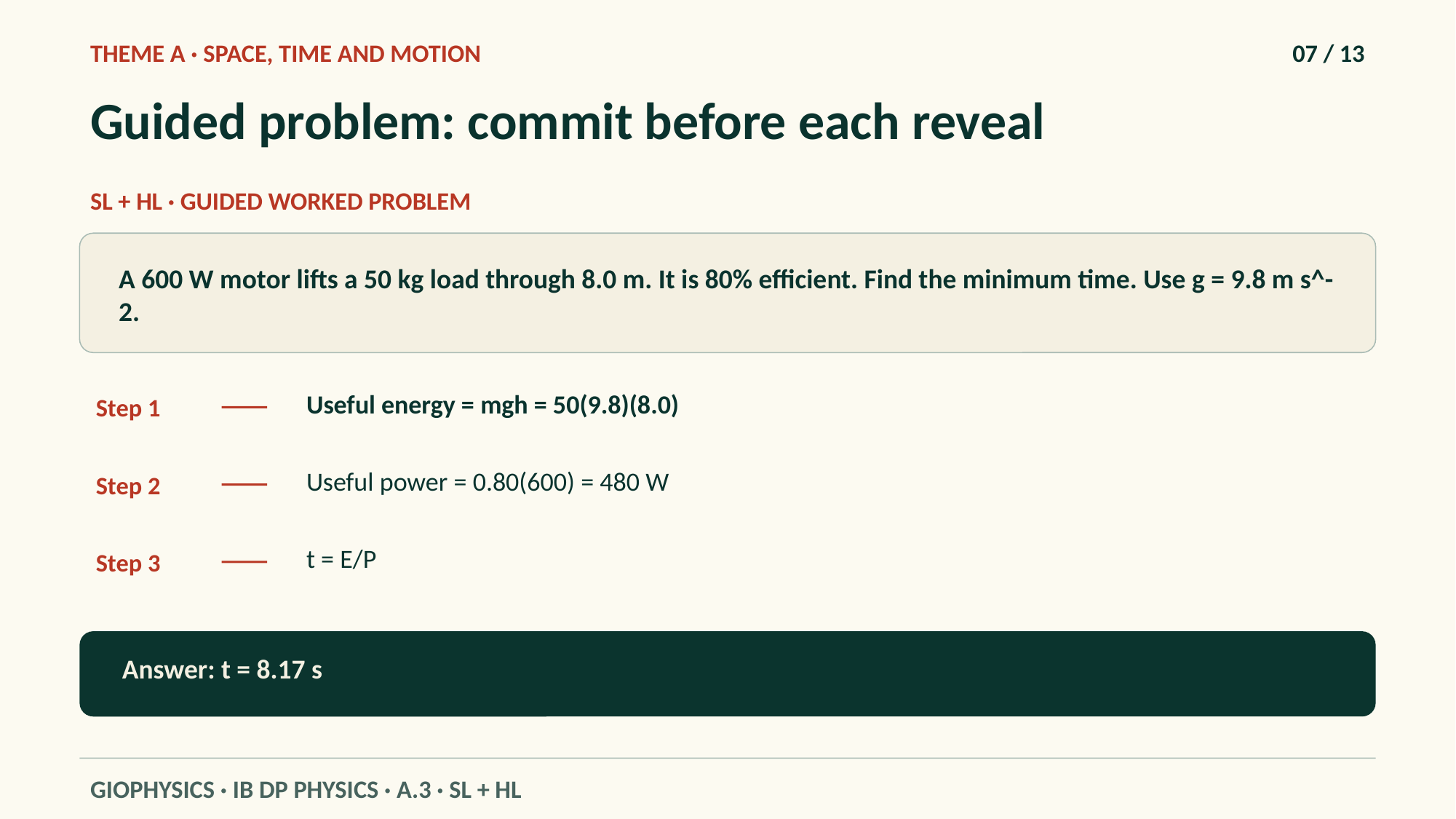

THEME A · SPACE, TIME AND MOTION
07 / 13
Guided problem: commit before each reveal
SL + HL · GUIDED WORKED PROBLEM

A 600 W motor lifts a 50 kg load through 8.0 m. It is 80% efficient. Find the minimum time. Use g = 9.8 m s^-2.
Useful energy = mgh = 50(9.8)(8.0)
Step 1

Useful power = 0.80(600) = 480 W
Step 2

t = E/P
Step 3

Answer: t = 8.17 s

GIOPHYSICS · IB DP PHYSICS · A.3 · SL + HL